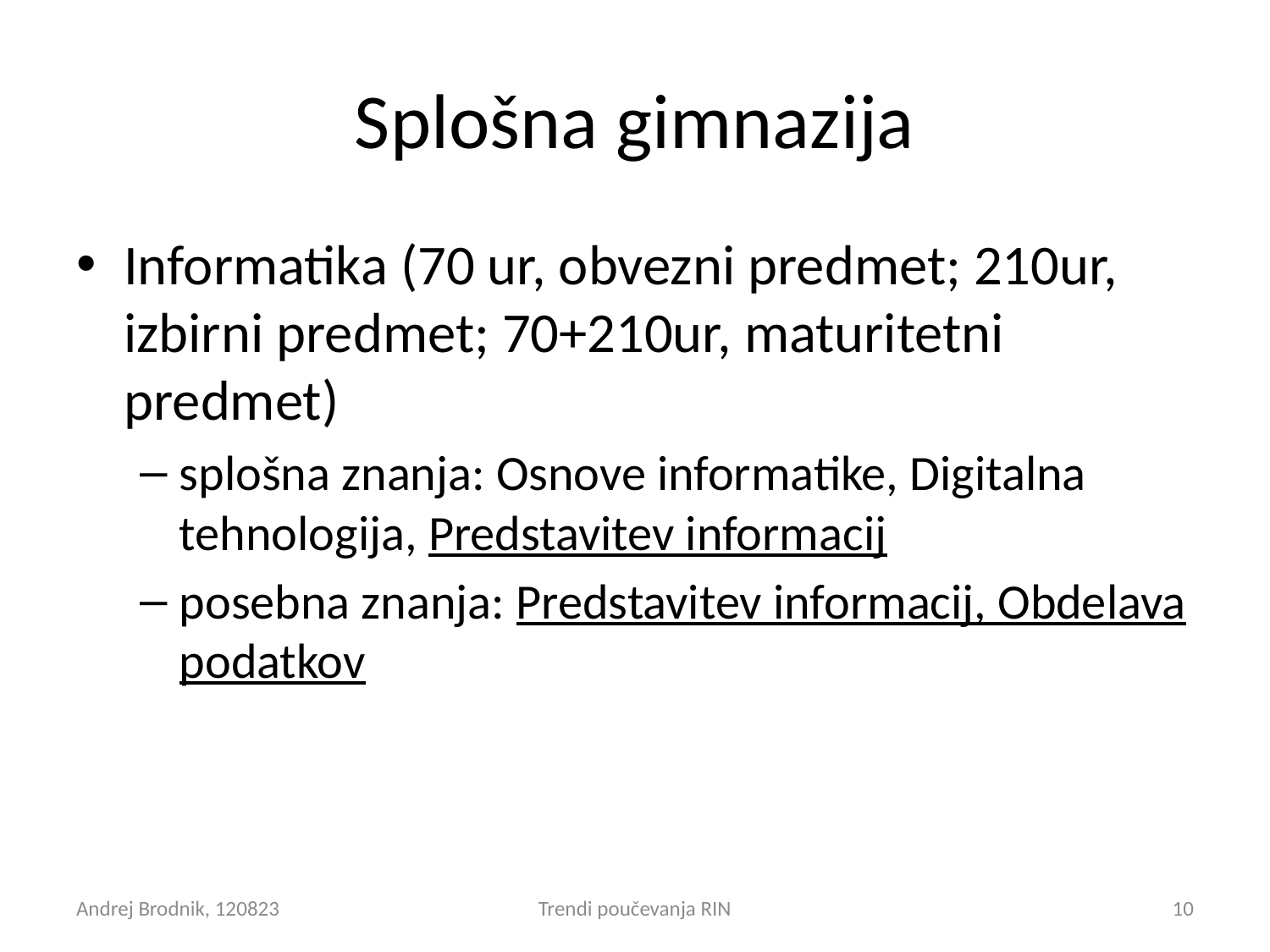

# Splošna gimnazija
Informatika (70 ur, obvezni predmet; 210ur, izbirni predmet; 70+210ur, maturitetni predmet)
splošna znanja: Osnove informatike, Digitalna tehnologija, Predstavitev informacij
posebna znanja: Predstavitev informacij, Obdelava podatkov

Andrej Brodnik, 120823
Trendi poučevanja RIN
10